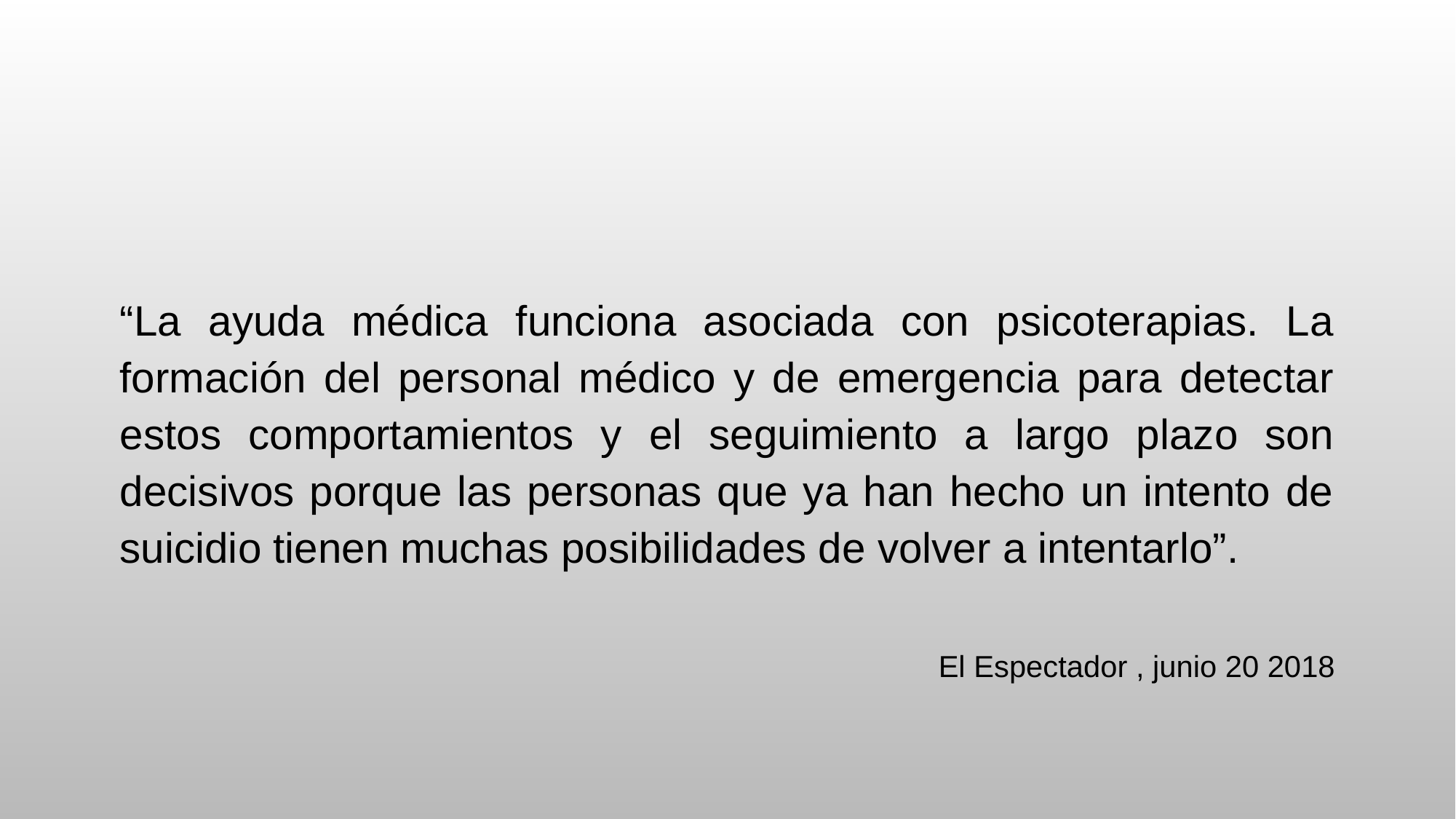

“La ayuda médica funciona asociada con psicoterapias. La formación del personal médico y de emergencia para detectar estos comportamientos y el seguimiento a largo plazo son decisivos porque las personas que ya han hecho un intento de suicidio tienen muchas posibilidades de volver a intentarlo”.

El Espectador , junio 20 2018